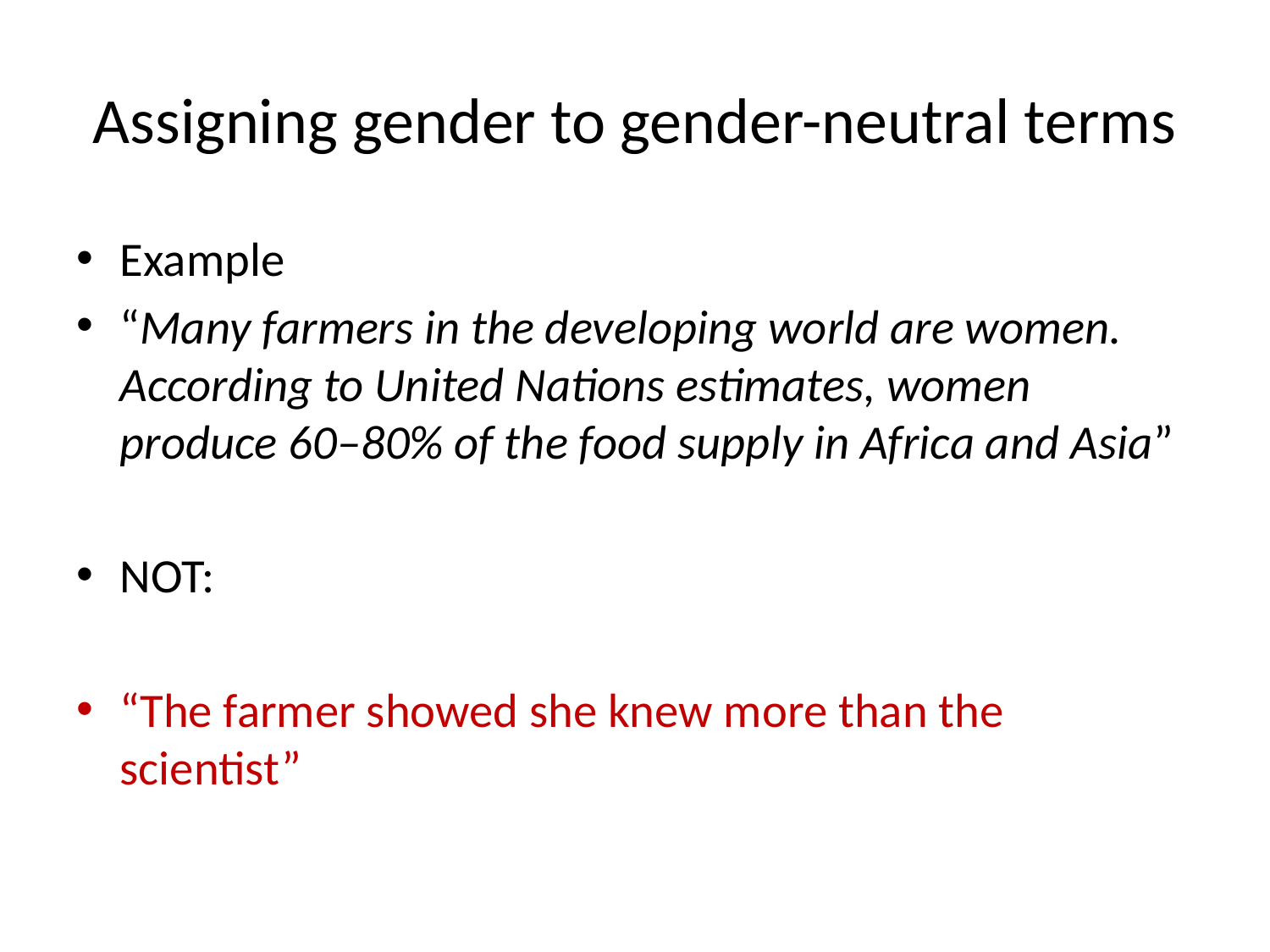

# Assigning gender to gender-neutral terms
Example
“Many farmers in the developing world are women. According to United Nations estimates, women produce 60–80% of the food supply in Africa and Asia”

NOT:

“The farmer showed she knew more than the scientist”